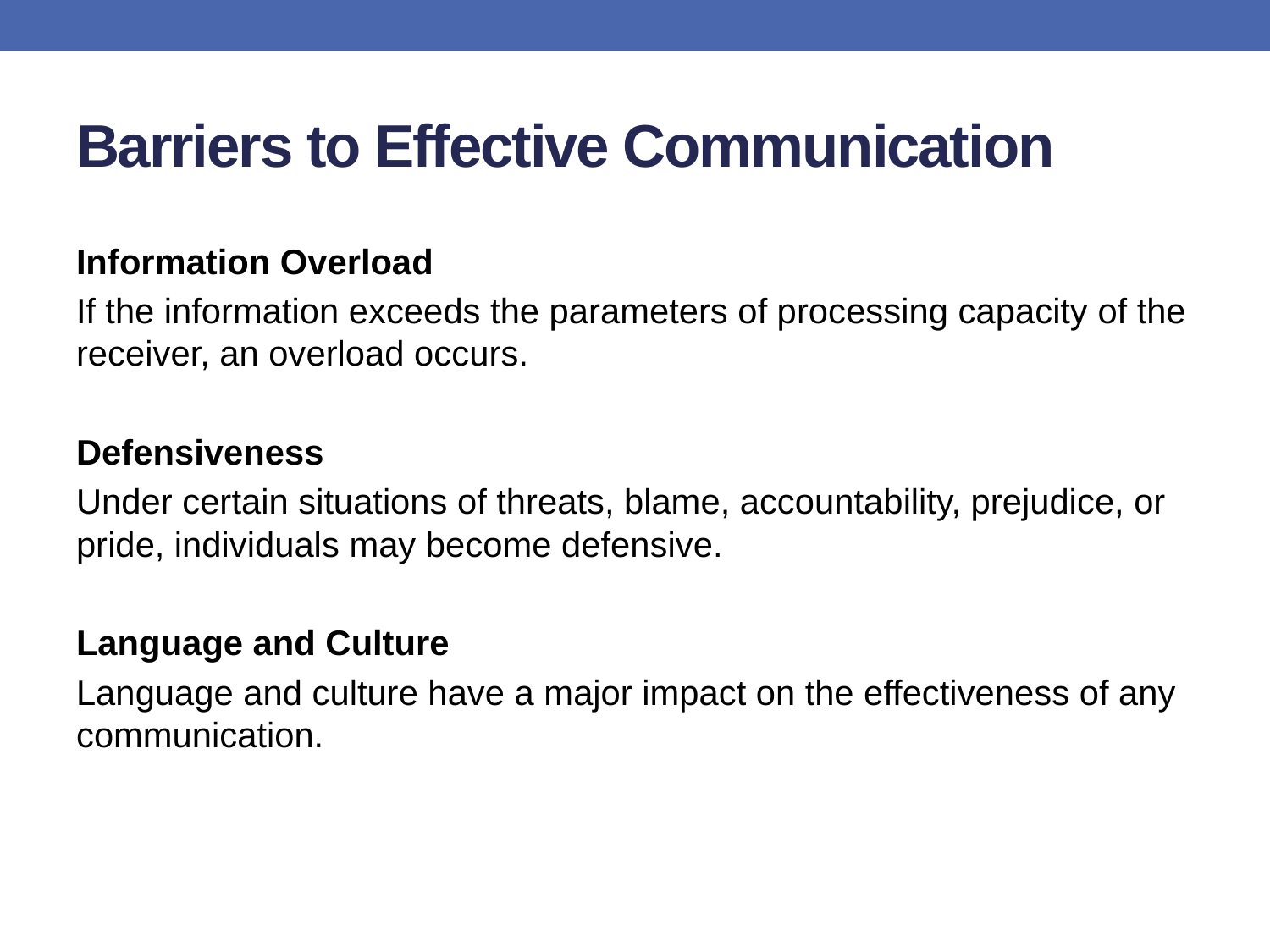

# Barriers to Effective Communication
Information Overload
If the information exceeds the parameters of processing capacity of the receiver, an overload occurs.

Defensiveness
Under certain situations of threats, blame, accountability, prejudice, or pride, individuals may become defensive.

Language and Culture
Language and culture have a major impact on the effectiveness of any communication.